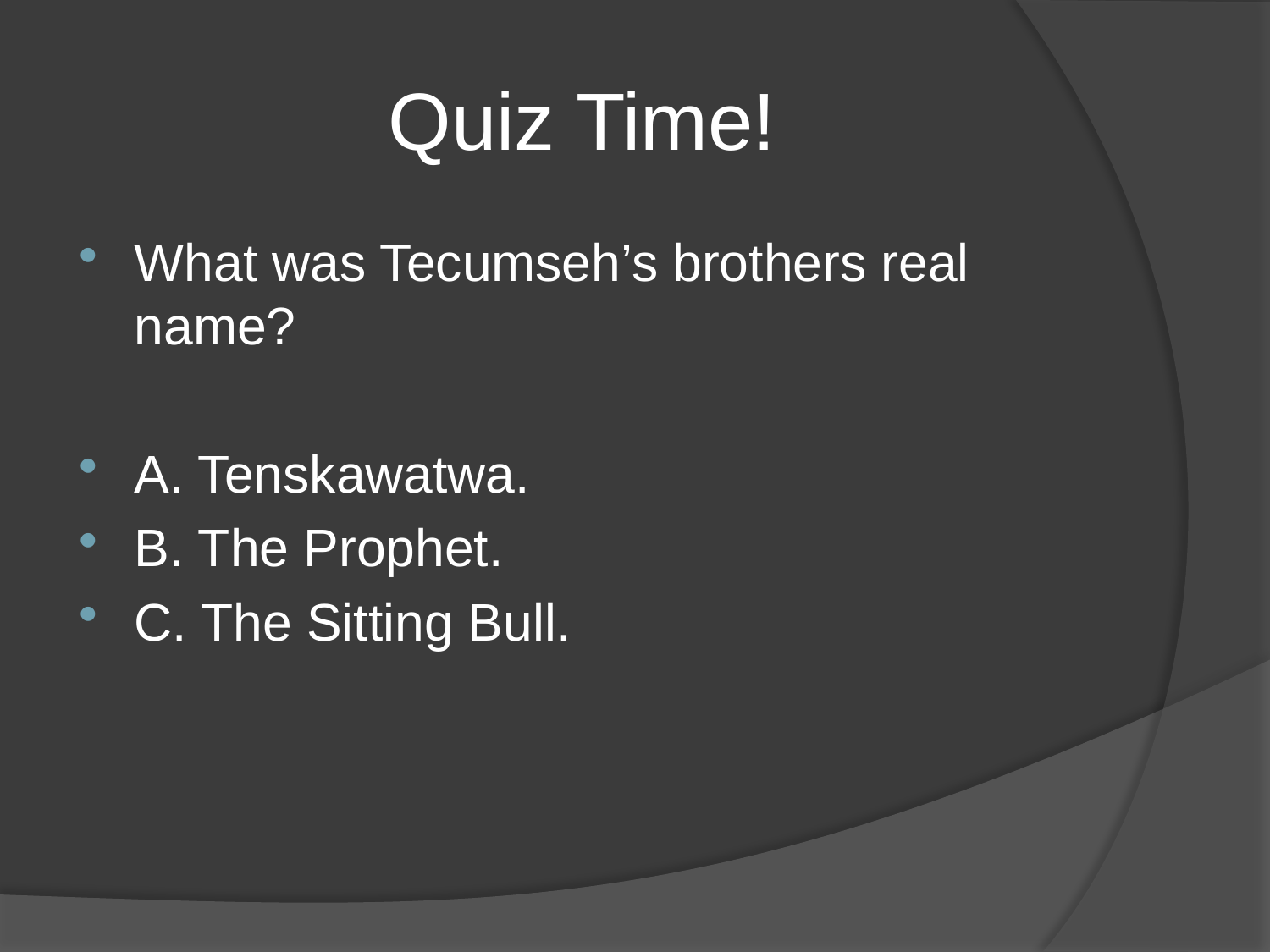

# Quiz Time!
What was Tecumseh’s brothers real name?

A. Tenskawatwa.
B. The Prophet.
C. The Sitting Bull.